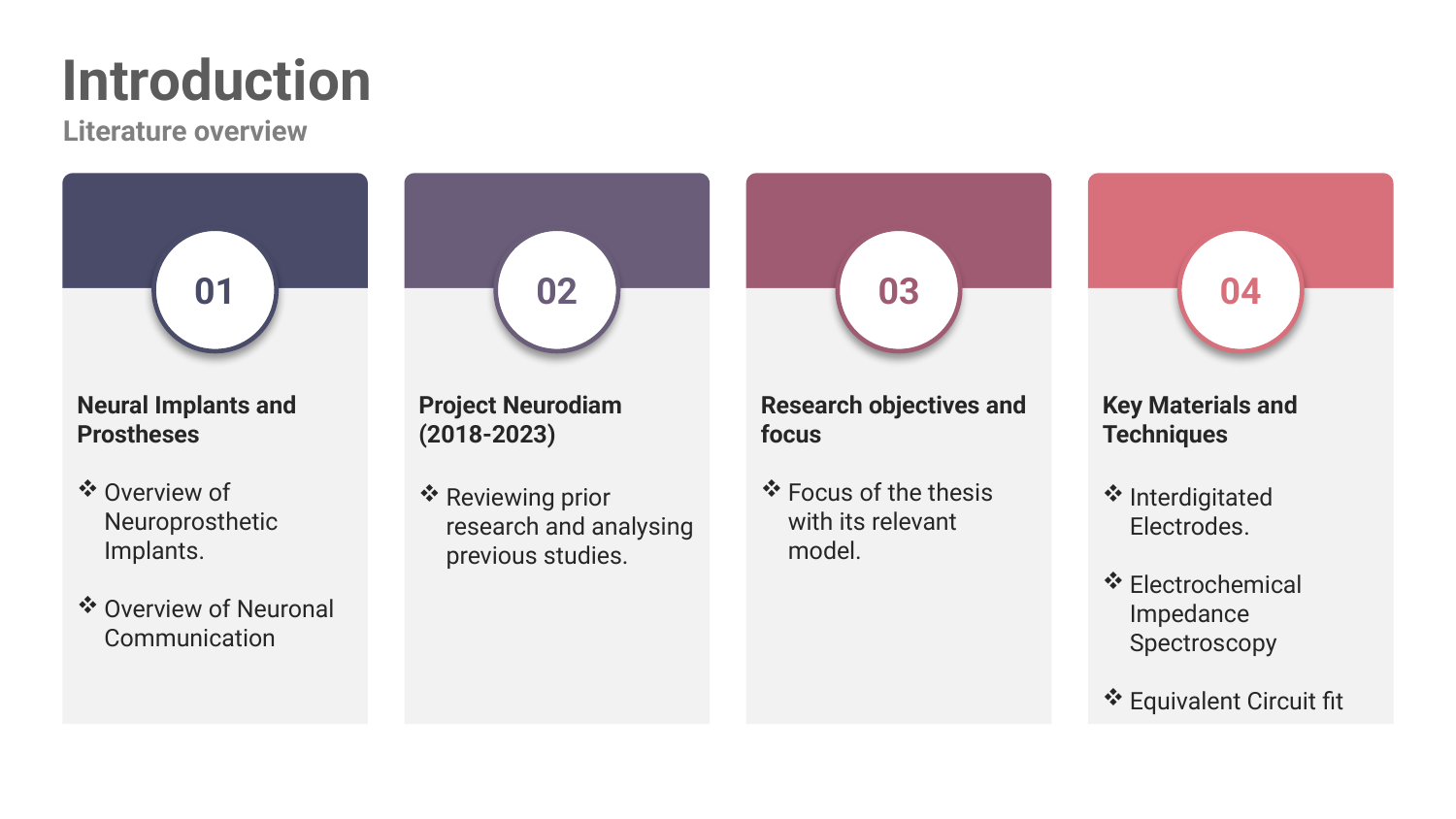

# Introduction
Literature overview

Neural Implants and Prostheses

Overview of Neuroprosthetic Implants.

Overview of Neuronal Communication

Project Neurodiam (2018-2023)

Reviewing prior research and analysing previous studies.

Research objectives and focus

Focus of the thesis with its relevant model.

Key Materials and Techniques

Interdigitated Electrodes.

Electrochemical Impedance Spectroscopy

Equivalent Circuit fit

01
02
03
04